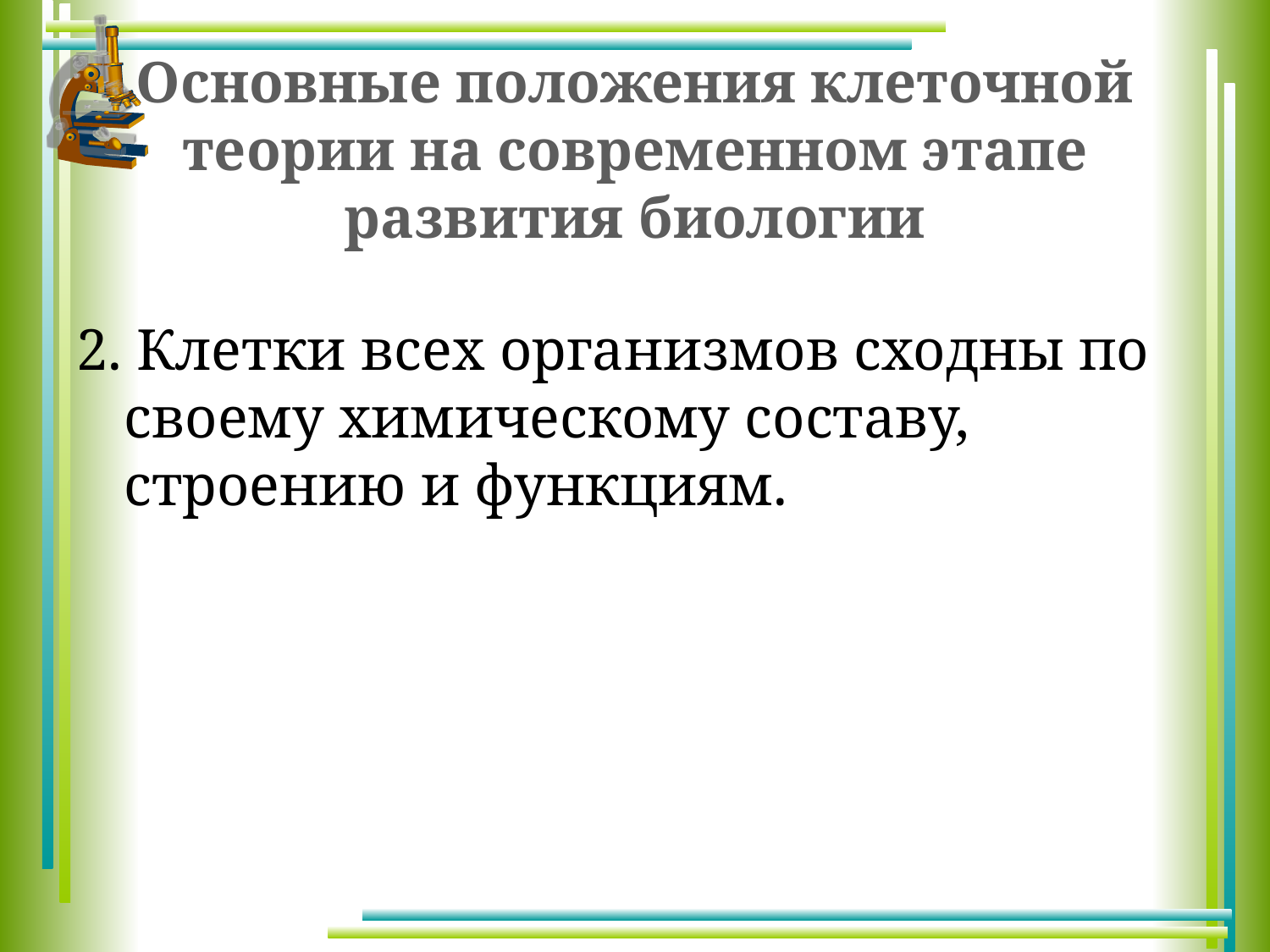

# Основные положения клеточной теории на современном этапе развития биологии
2. Клетки всех организмов сходны по своему химическому составу, строению и функциям.